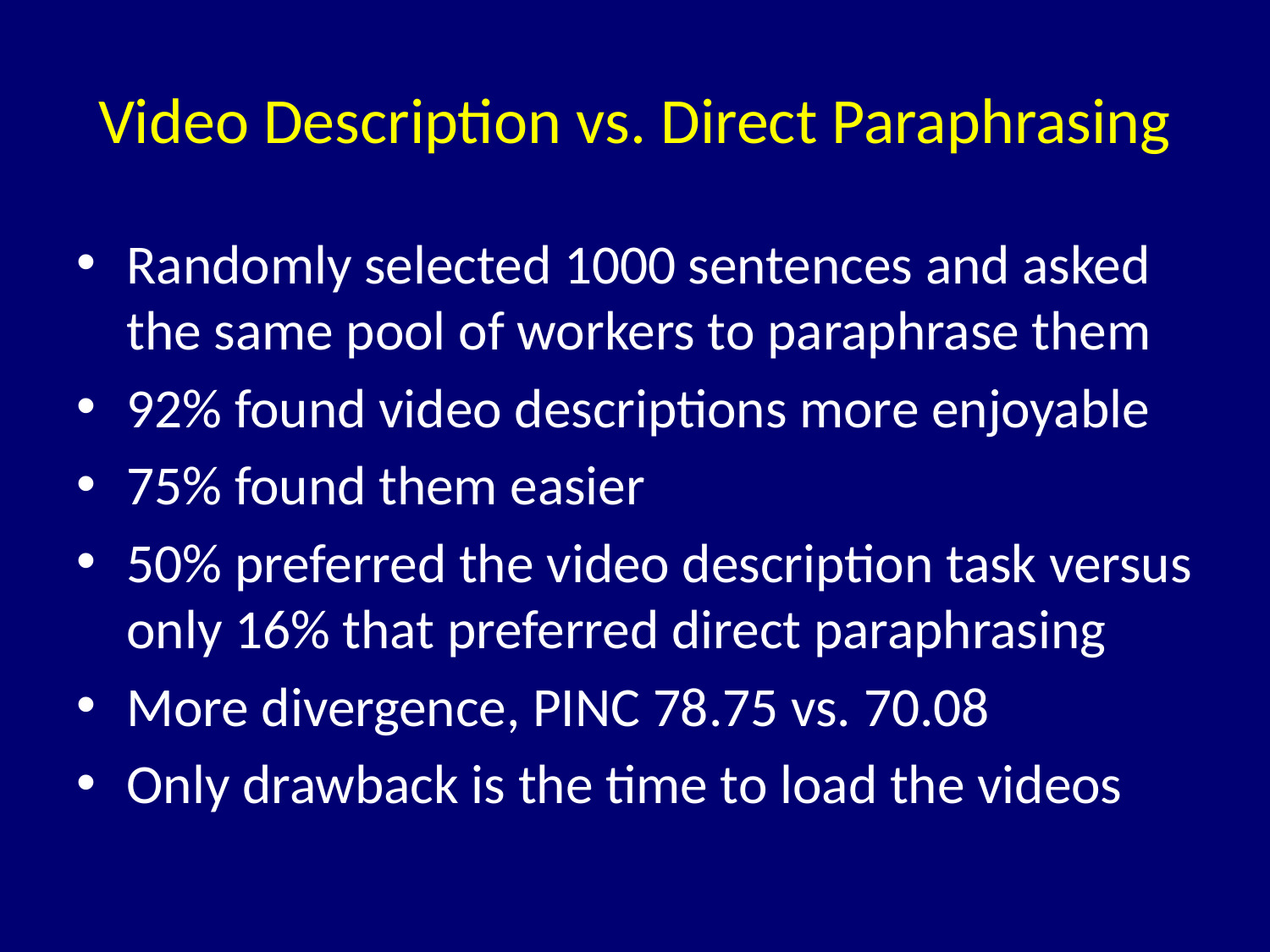

# Video Description vs. Direct Paraphrasing
Randomly selected 1000 sentences and asked the same pool of workers to paraphrase them
92% found video descriptions more enjoyable
75% found them easier
50% preferred the video description task versus only 16% that preferred direct paraphrasing
More divergence, PINC 78.75 vs. 70.08
Only drawback is the time to load the videos